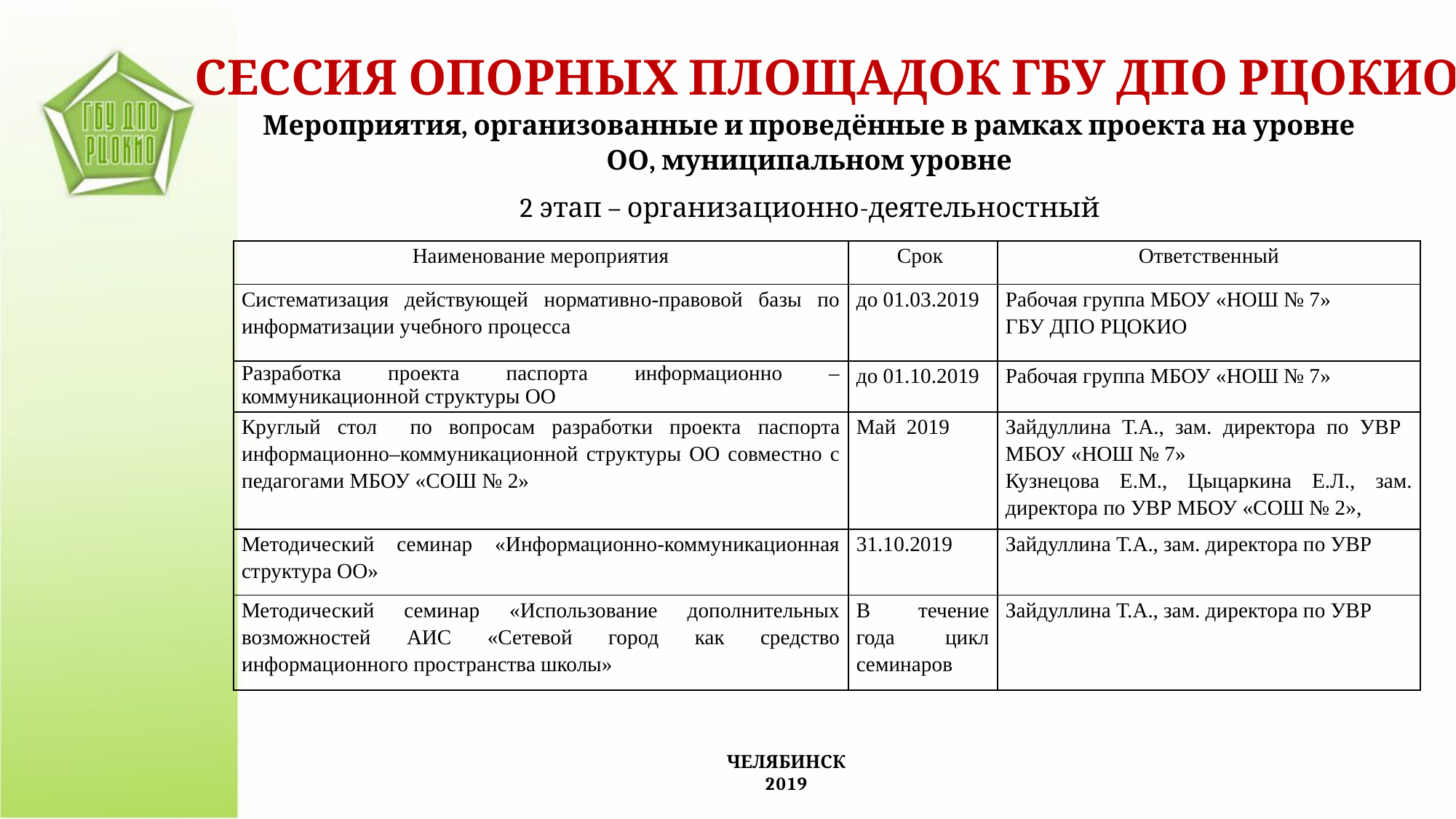

СЕССИЯ ОПОРНЫХ ПЛОЩАДОК ГБУ ДПО РЦОКИО
Мероприятия, организованные и проведённые в рамках проекта на уровне ОО, муниципальном уровне
2 этап – организационно-деятельностный

| Наименование мероприятия | Срок | Ответственный |
| --- | --- | --- |
| Систематизация действующей нормативно-правовой базы по информатизации учебного процесса | до 01.03.2019 | Рабочая группа МБОУ «НОШ № 7» ГБУ ДПО РЦОКИО |
| Разработка проекта паспорта информационно – коммуникационной структуры ОО | до 01.10.2019 | Рабочая группа МБОУ «НОШ № 7» |
| Круглый стол по вопросам разработки проекта паспорта информационно–коммуникационной структуры ОО совместно с педагогами МБОУ «СОШ № 2» | Май 2019 | Зайдуллина Т.А., зам. директора по УВР МБОУ «НОШ № 7» Кузнецова Е.М., Цыцаркина Е.Л., зам. директора по УВР МБОУ «СОШ № 2», |
| Методический семинар «Информационно-коммуникационная структура ОО» | 31.10.2019 | Зайдуллина Т.А., зам. директора по УВР |
| Методический семинар «Использование дополнительных возможностей АИС «Сетевой город как средство информационного пространства школы» | В течение года цикл семинаров | Зайдуллина Т.А., зам. директора по УВР |
ЧЕЛЯБИНСК
2019